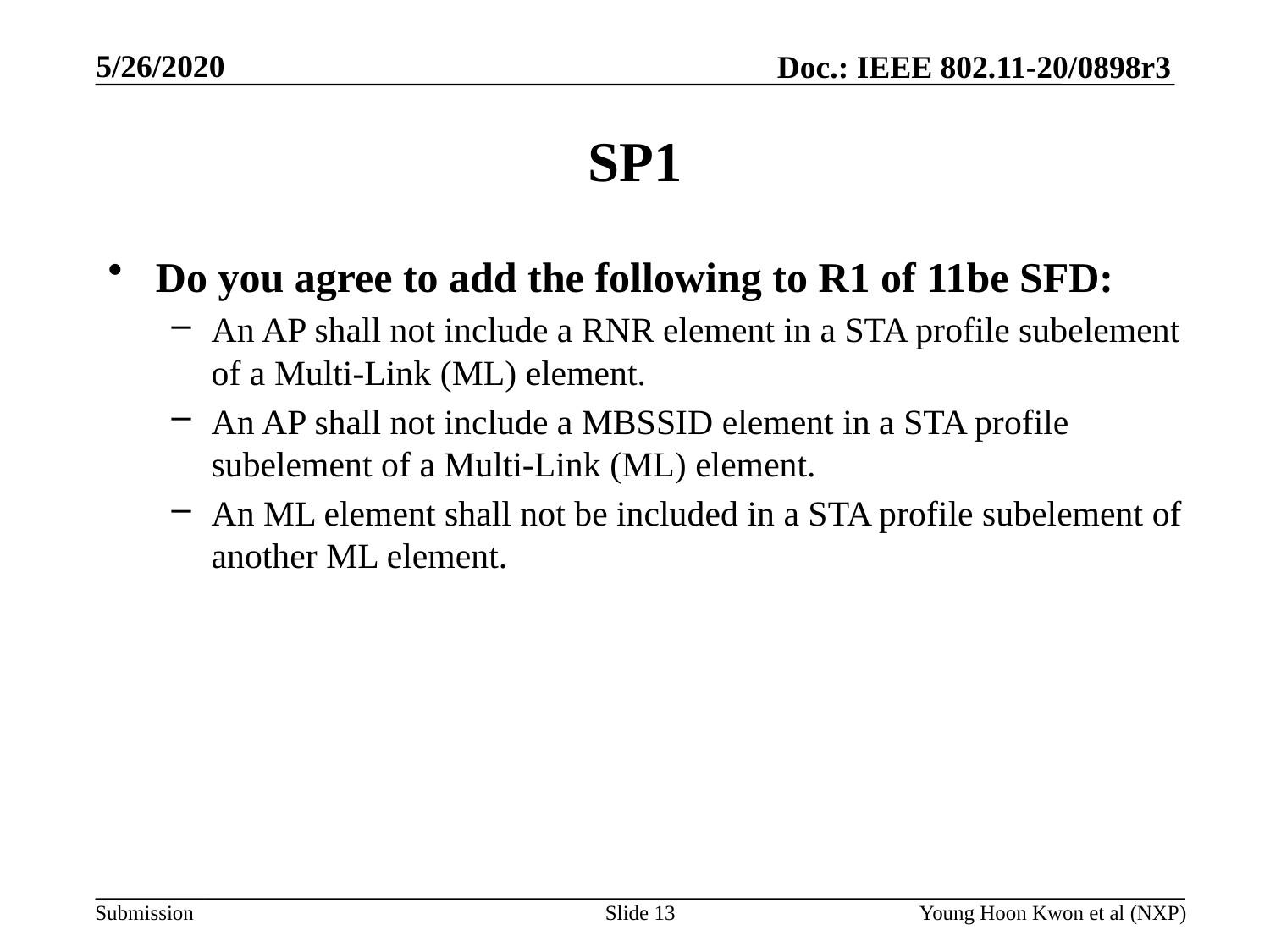

# SP1
Do you agree to add the following to R1 of 11be SFD:
An AP shall not include a RNR element in a STA profile subelement of a Multi-Link (ML) element.
An AP shall not include a MBSSID element in a STA profile subelement of a Multi-Link (ML) element.
An ML element shall not be included in a STA profile subelement of another ML element.

Slide 13
Young Hoon Kwon et al (NXP)